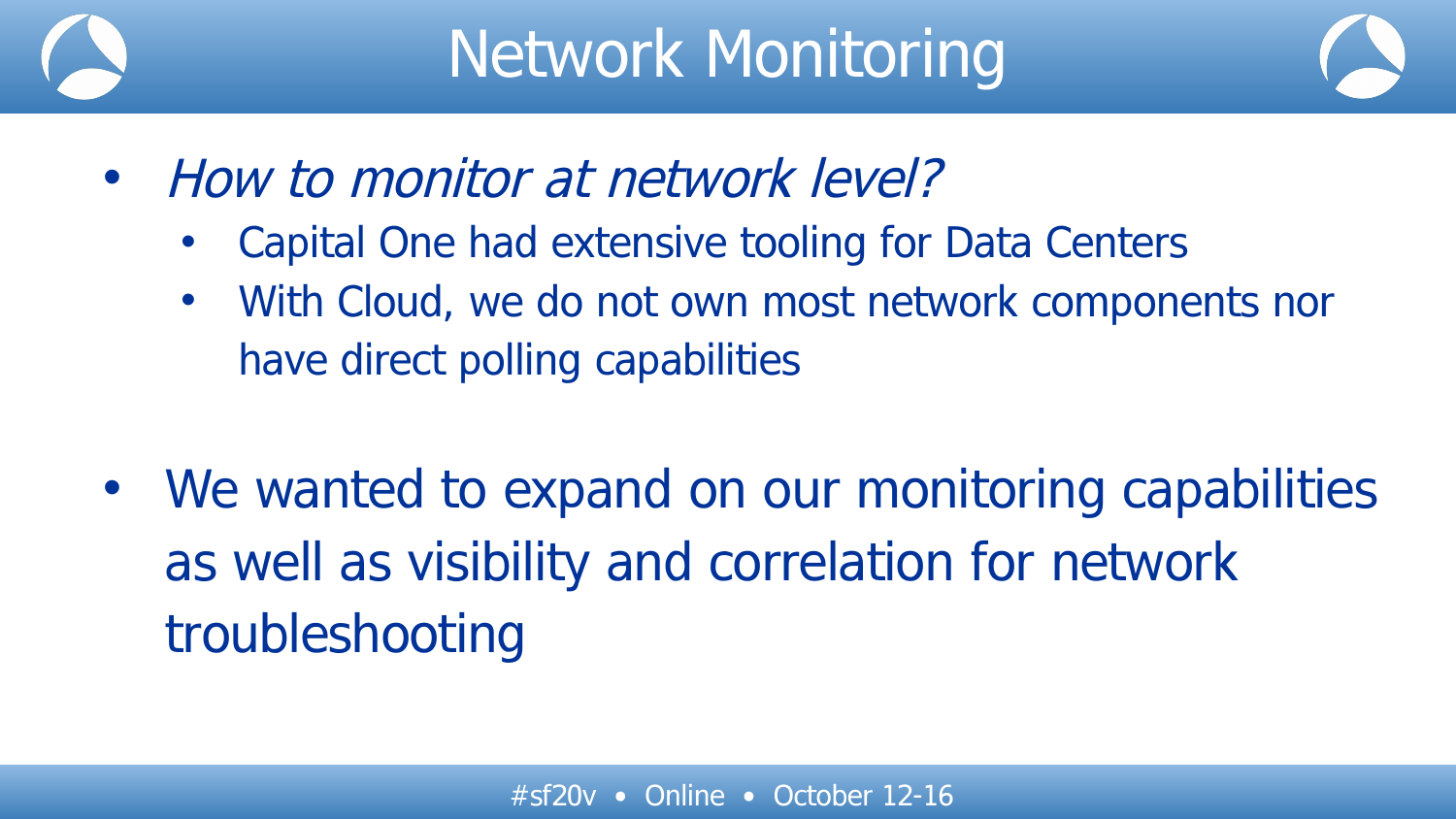

# Network Monitoring
How to monitor at network level?
Capital One had extensive tooling for Data Centers
With Cloud, we do not own most network components nor have direct polling capabilities

We wanted to expand on our monitoring capabilities as well as visibility and correlation for network troubleshooting